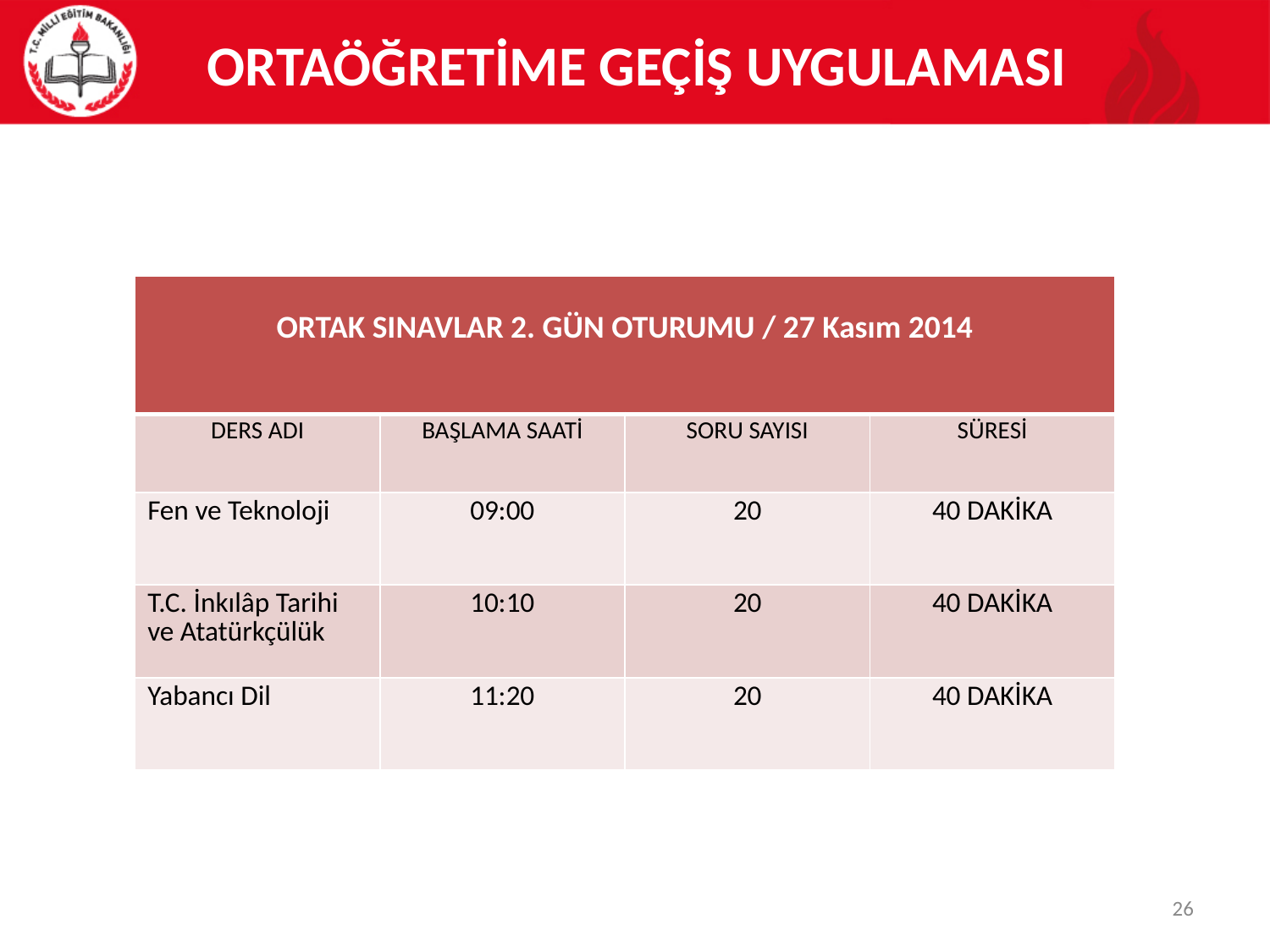

# ORTAÖĞRETİME GEÇİŞ UYGULAMASI
| ORTAK SINAVLAR 2. GÜN OTURUMU / 27 Kasım 2014 |  |  |  |
| --- | --- | --- | --- |
| DERS ADI | BAŞLAMA SAATİ | SORU SAYISI | SÜRESİ |
| Fen ve Teknoloji | 09:00 | 20 | 40 DAKİKA |
| T.C. İnkılâp Tarihi ve Atatürkçülük | 10:10 | 20 | 40 DAKİKA |
| Yabancı Dil | 11:20 | 20 | 40 DAKİKA |
26